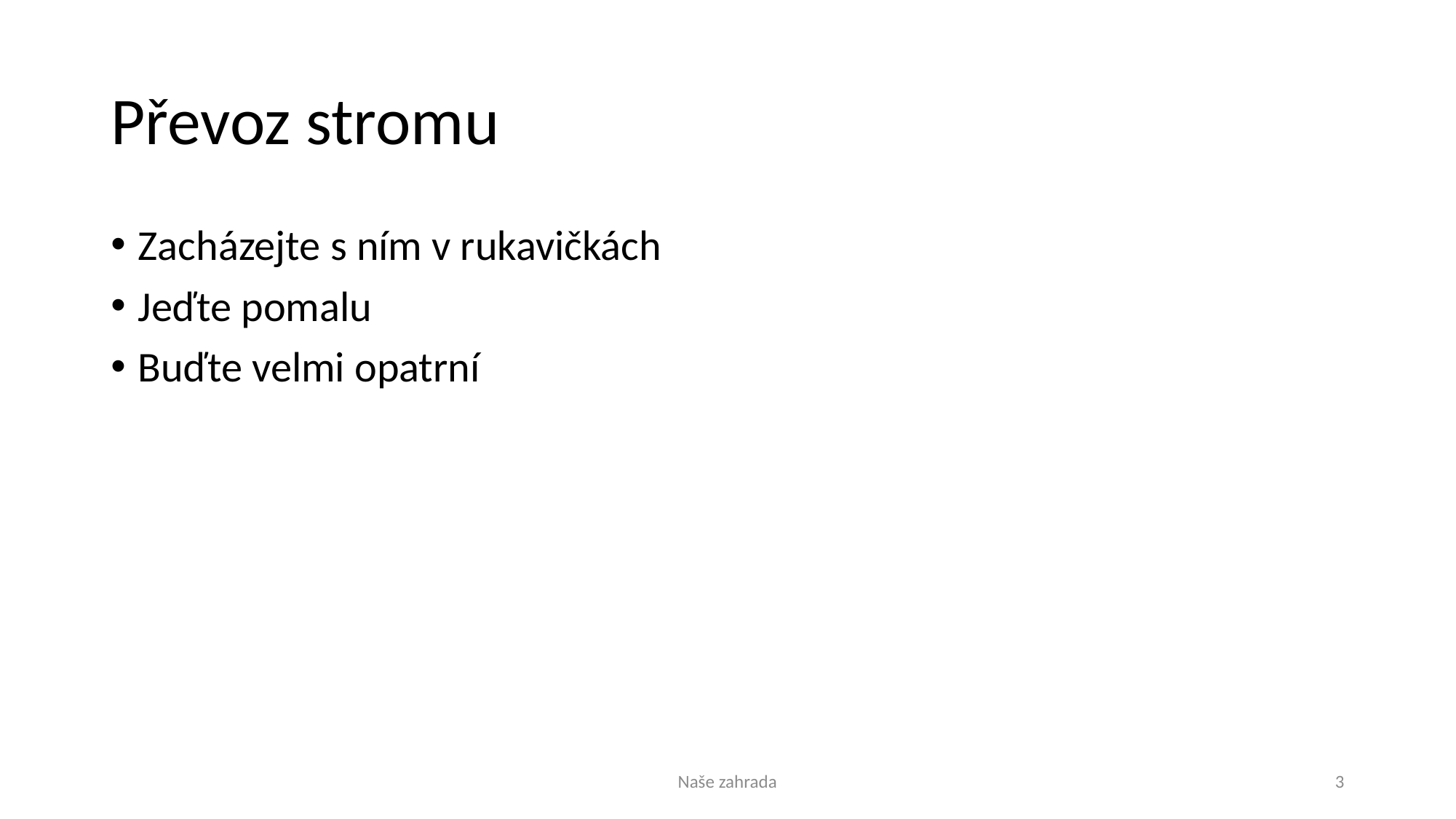

# Převoz stromu
Zacházejte s ním v rukavičkách
Jeďte pomalu
Buďte velmi opatrní
Naše zahrada
3